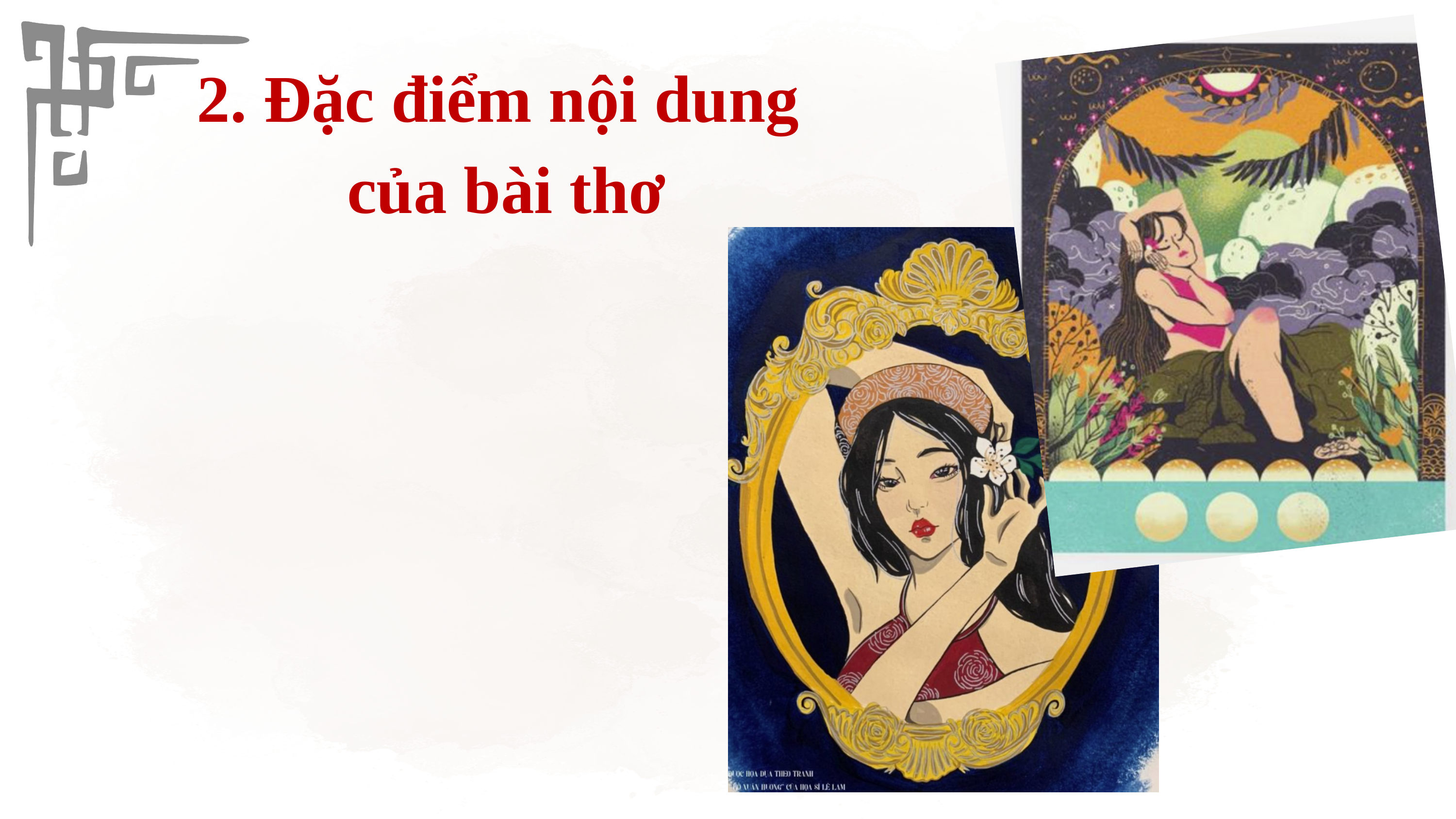

2. Đặc điểm nội dung
của bài thơ